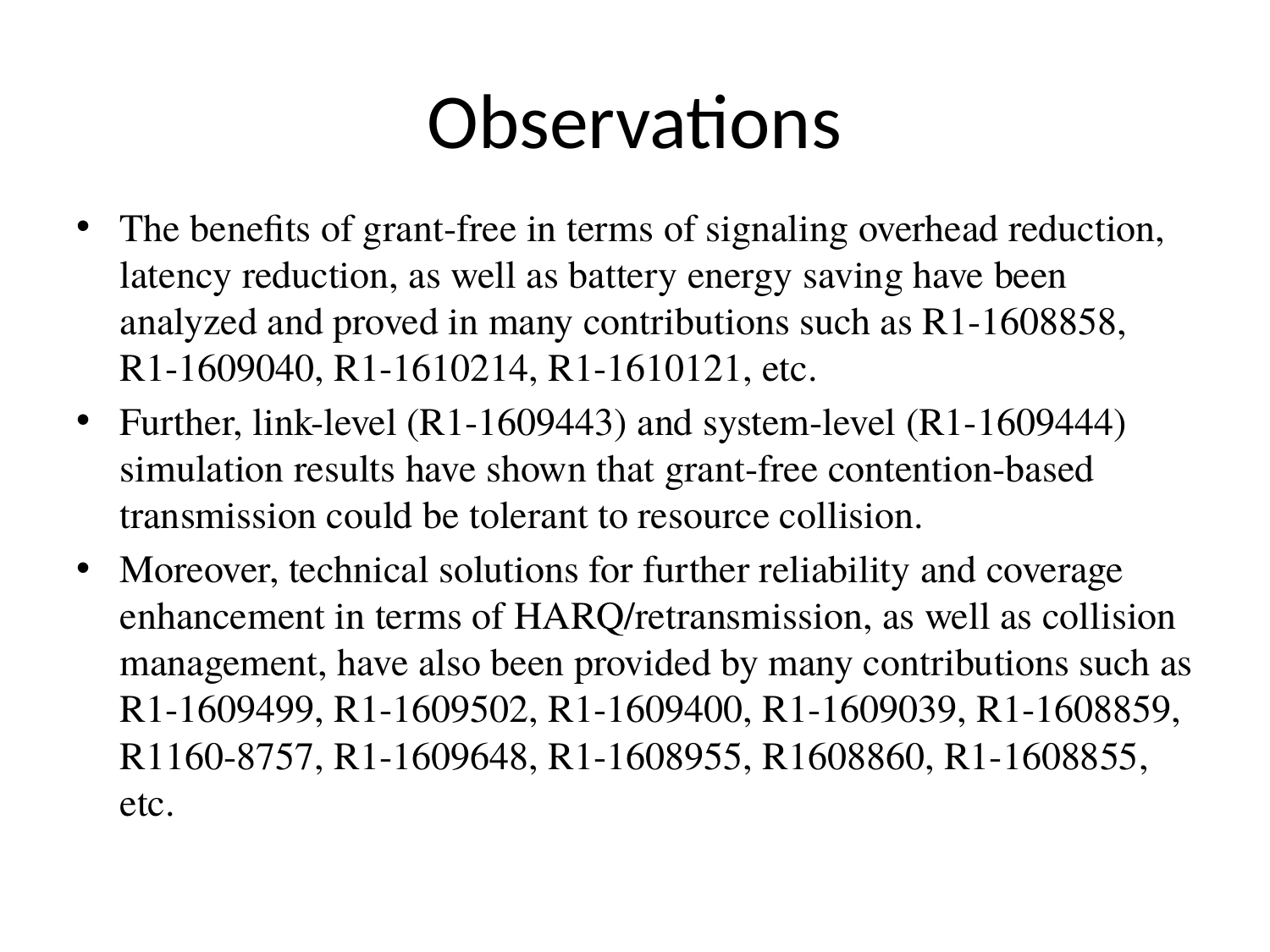

# Observations
The benefits of grant-free in terms of signaling overhead reduction, latency reduction, as well as battery energy saving have been analyzed and proved in many contributions such as R1-1608858, R1-1609040, R1-1610214, R1-1610121, etc.
Further, link-level (R1-1609443) and system-level (R1-1609444) simulation results have shown that grant-free contention-based transmission could be tolerant to resource collision.
Moreover, technical solutions for further reliability and coverage enhancement in terms of HARQ/retransmission, as well as collision management, have also been provided by many contributions such as R1-1609499, R1-1609502, R1-1609400, R1-1609039, R1-1608859, R1160-8757, R1-1609648, R1-1608955, R1608860, R1-1608855, etc.